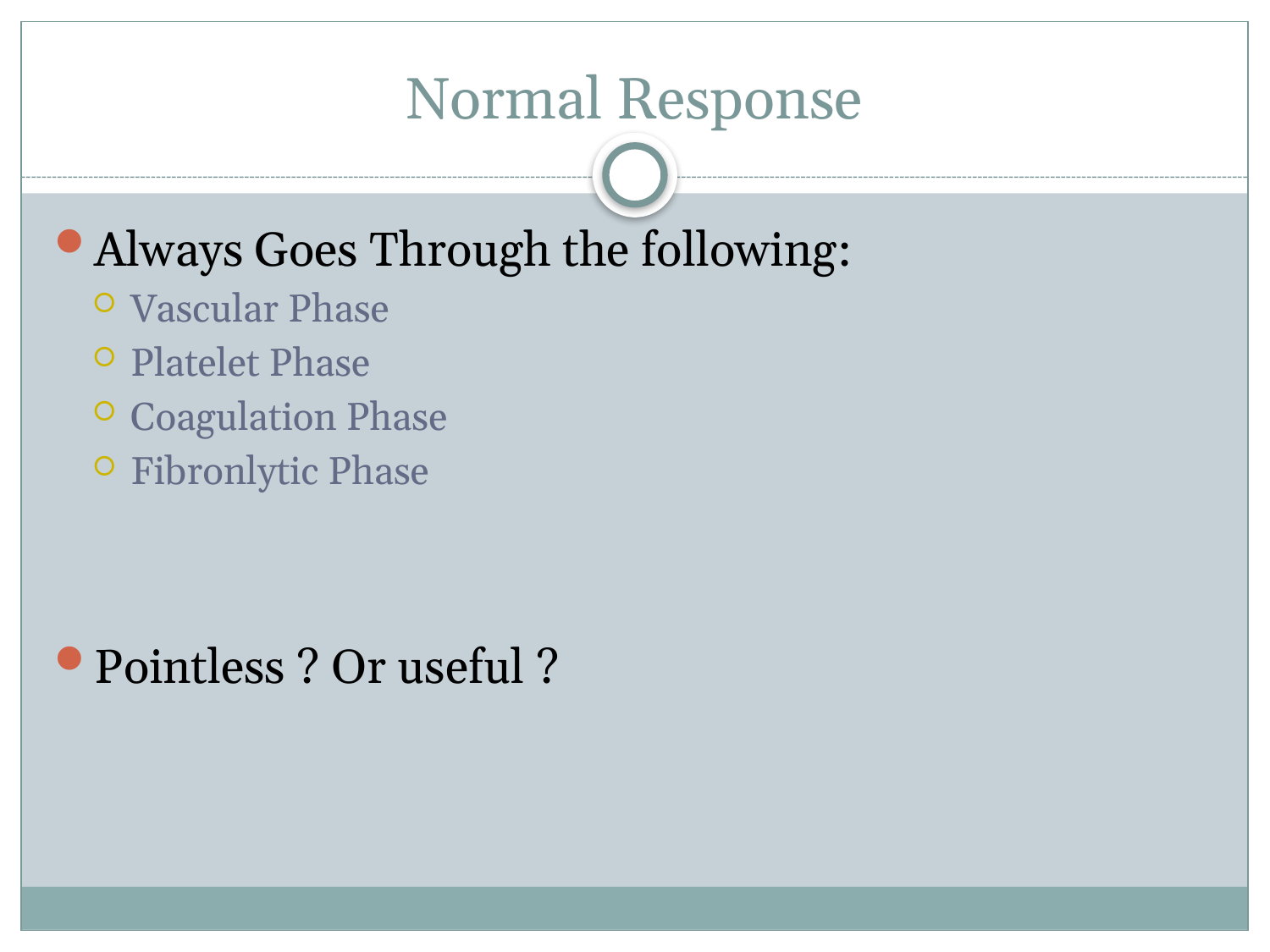

# Normal Response
Always Goes Through the following:
Vascular Phase
Platelet Phase
Coagulation Phase
Fibronlytic Phase

Pointless ? Or useful ?